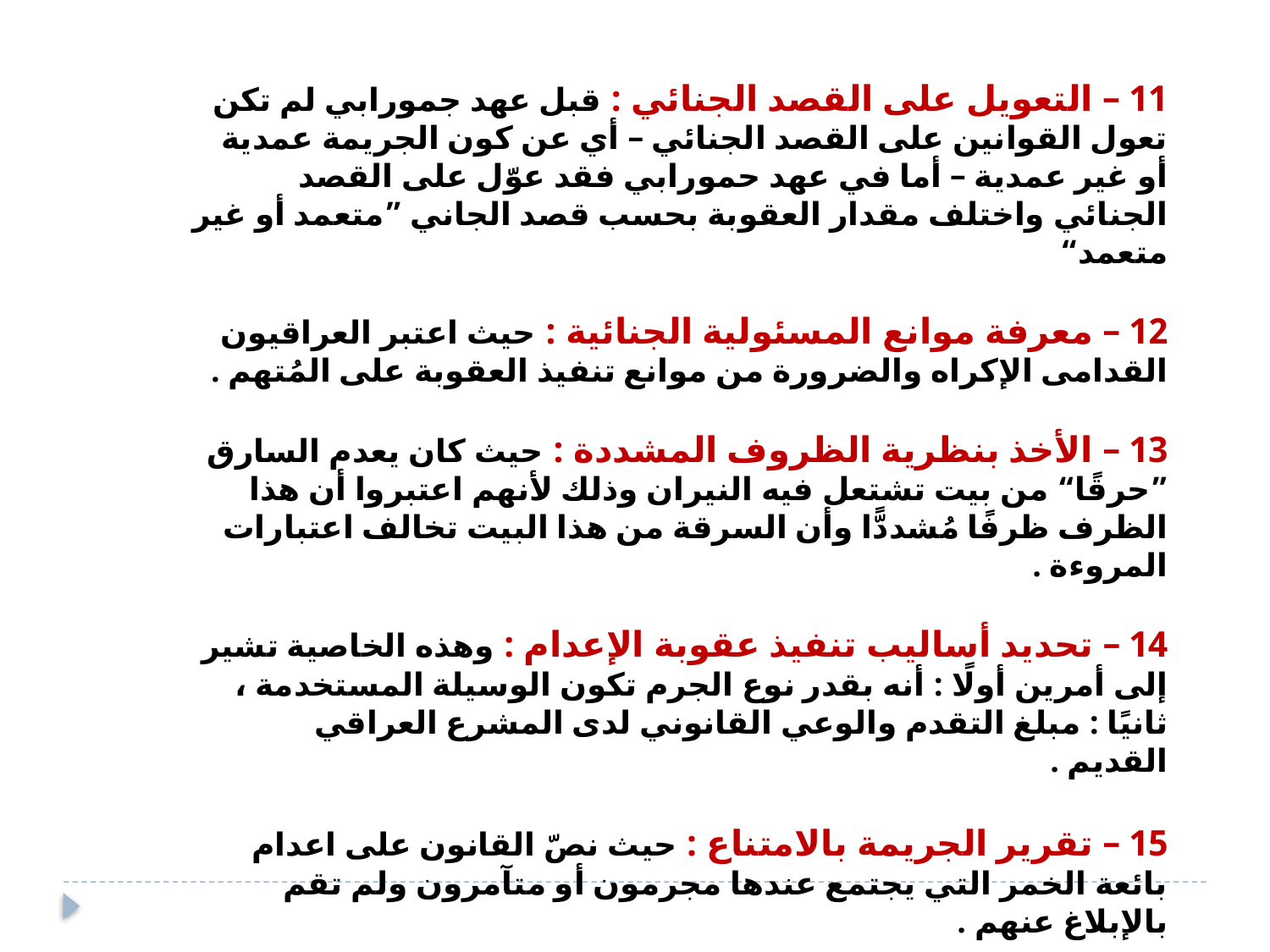

11 – التعويل على القصد الجنائي : قبل عهد جمورابي لم تكن تعول القوانين على القصد الجنائي – أي عن كون الجريمة عمدية أو غير عمدية – أما في عهد حمورابي فقد عوّل على القصد الجنائي واختلف مقدار العقوبة بحسب قصد الجاني ”متعمد أو غير متعمد“

12 – معرفة موانع المسئولية الجنائية : حيث اعتبر العراقيون القدامى الإكراه والضرورة من موانع تنفيذ العقوبة على المُتهم .

13 – الأخذ بنظرية الظروف المشددة : حيث كان يعدم السارق ”حرقًا“ من بيت تشتعل فيه النيران وذلك لأنهم اعتبروا أن هذا الظرف ظرفًا مُشددًّا وأن السرقة من هذا البيت تخالف اعتبارات المروءة .

14 – تحديد أساليب تنفيذ عقوبة الإعدام : وهذه الخاصية تشير إلى أمرين أولًا : أنه بقدر نوع الجرم تكون الوسيلة المستخدمة ، ثانيًا : مبلغ التقدم والوعي القانوني لدى المشرع العراقي القديم .

15 – تقرير الجريمة بالامتناع : حيث نصّ القانون على اعدام بائعة الخمر التي يجتمع عندها مجرمون أو متآمرون ولم تقم بالإبلاغ عنهم .

16 – تقرير مسئولية الدولة تجاه مواطنيها : حيث يتم تعويض المسروق منه من حاكم المنطقة إذا لم يستطيعوا إيجاد الجاني ، وذلك قانون لا وجود له في القوانين القديمة .